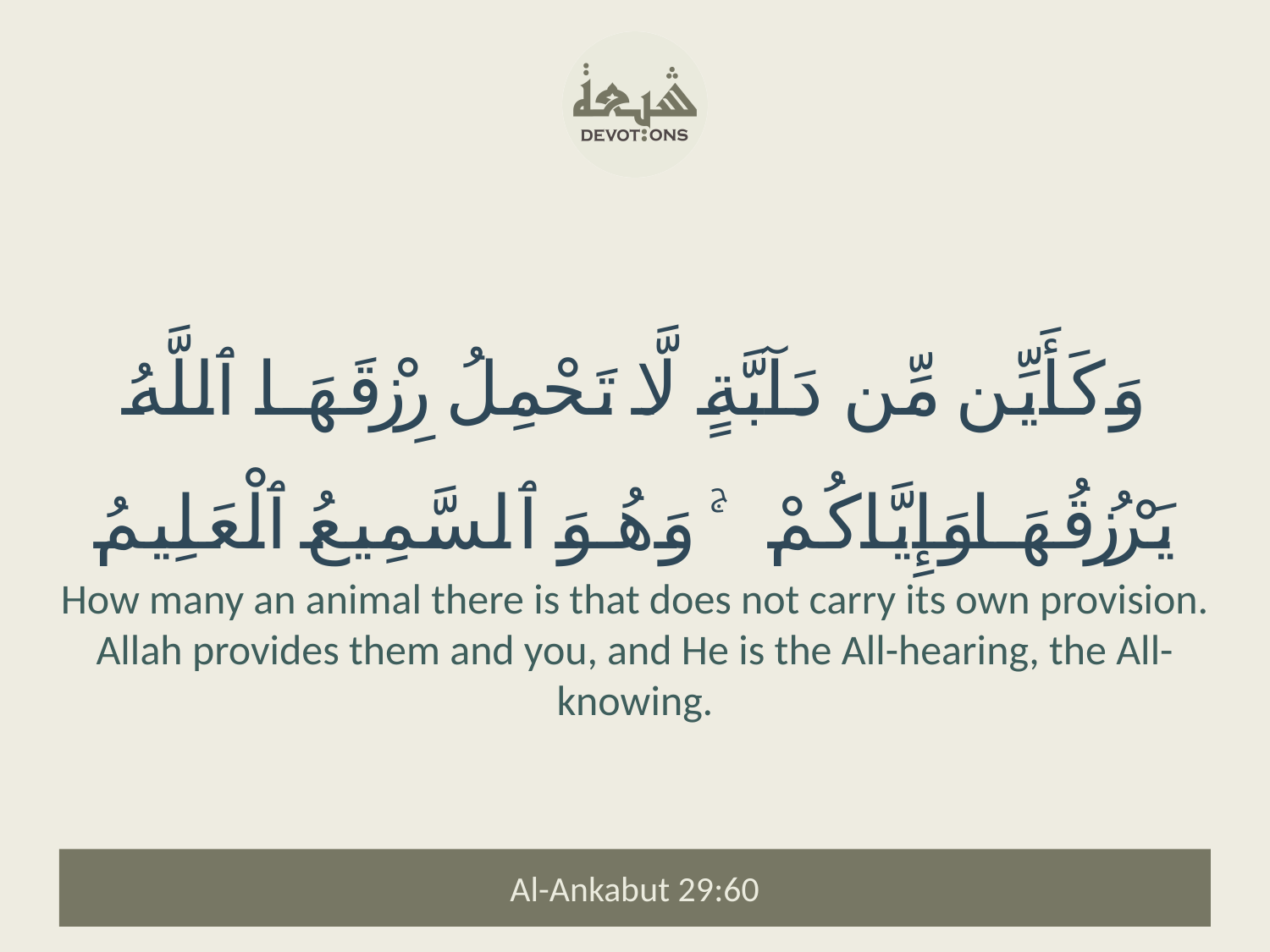

وَكَأَيِّن مِّن دَآبَّةٍ لَّا تَحْمِلُ رِزْقَهَا ٱللَّهُ يَرْزُقُهَا وَإِيَّاكُمْ ۚ وَهُوَ ٱلسَّمِيعُ ٱلْعَلِيمُ
How many an animal there is that does not carry its own provision. Allah provides them and you, and He is the All-hearing, the All-knowing.
Al-Ankabut 29:60